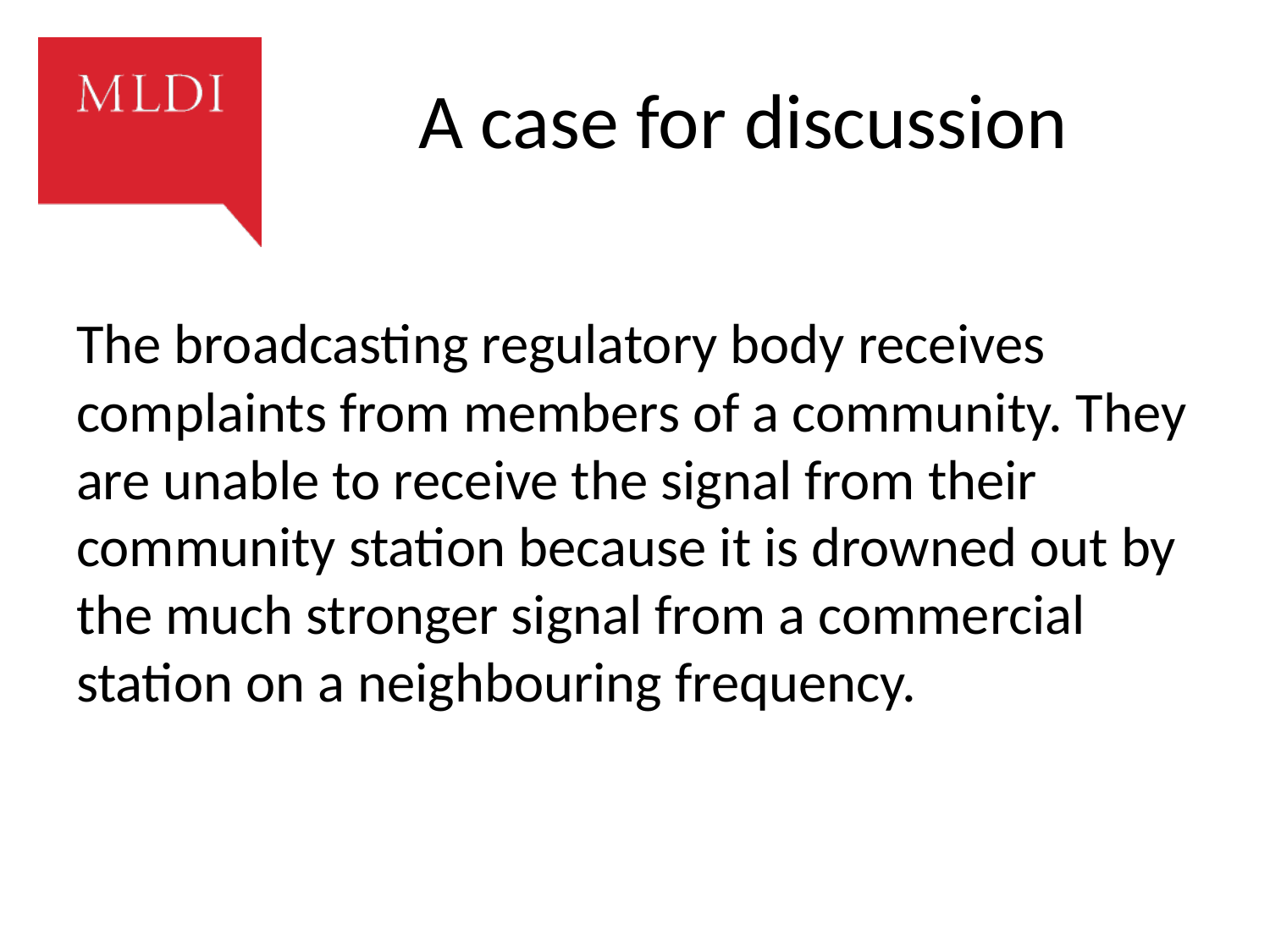

# A case for discussion

The broadcasting regulatory body receives complaints from members of a community. They are unable to receive the signal from their community station because it is drowned out by the much stronger signal from a commercial station on a neighbouring frequency.